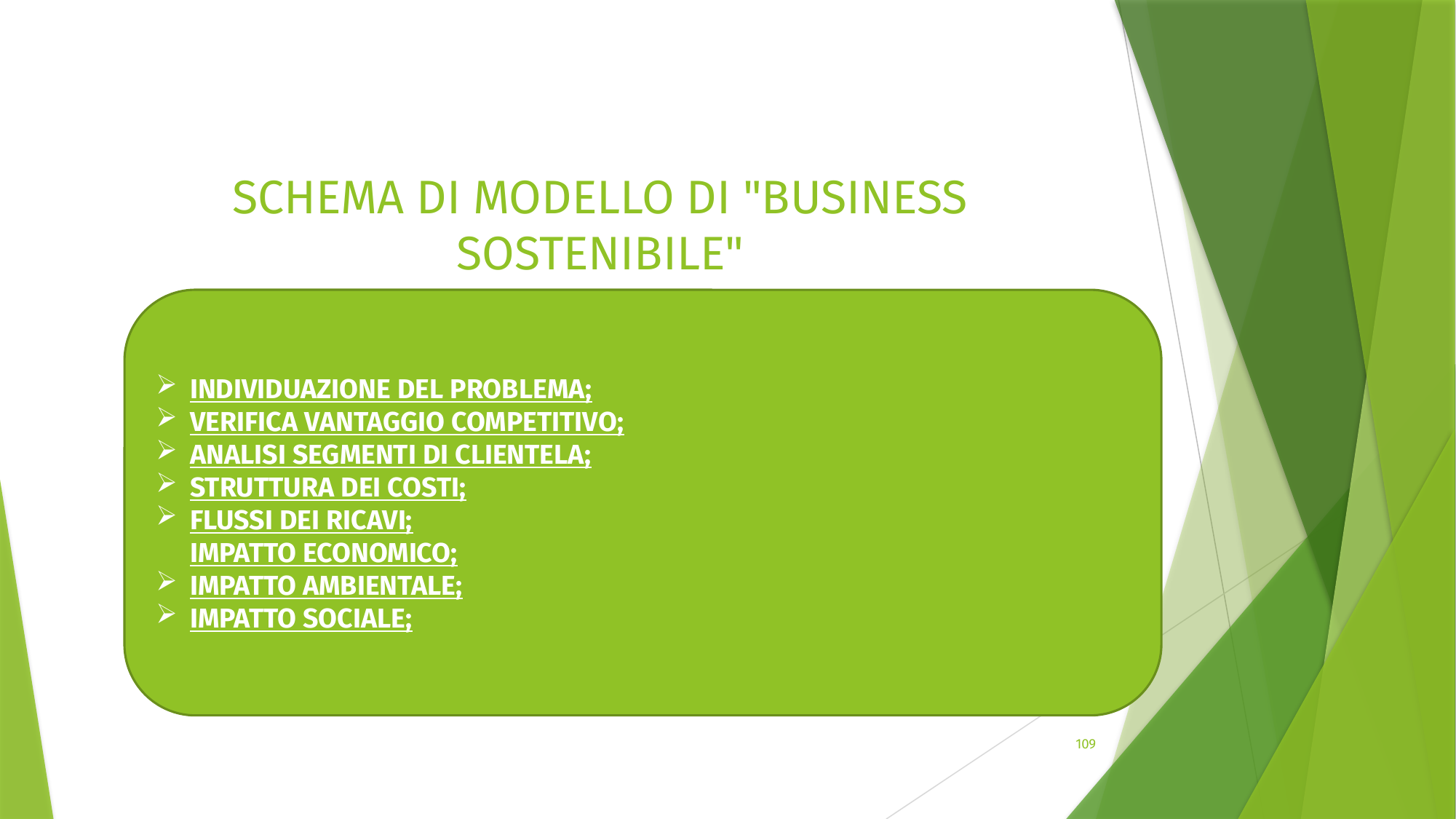

# SCHEMA DI MODELLO DI "BUSINESS SOSTENIBILE"
INDIVIDUAZIONE DEL PROBLEMA;
VERIFICA VANTAGGIO COMPETITIVO;
ANALISI SEGMENTI DI CLIENTELA;
STRUTTURA DEI COSTI;
FLUSSI DEI RICAVI;
IMPATTO ECONOMICO;
IMPATTO AMBIENTALE;
IMPATTO SOCIALE;
109